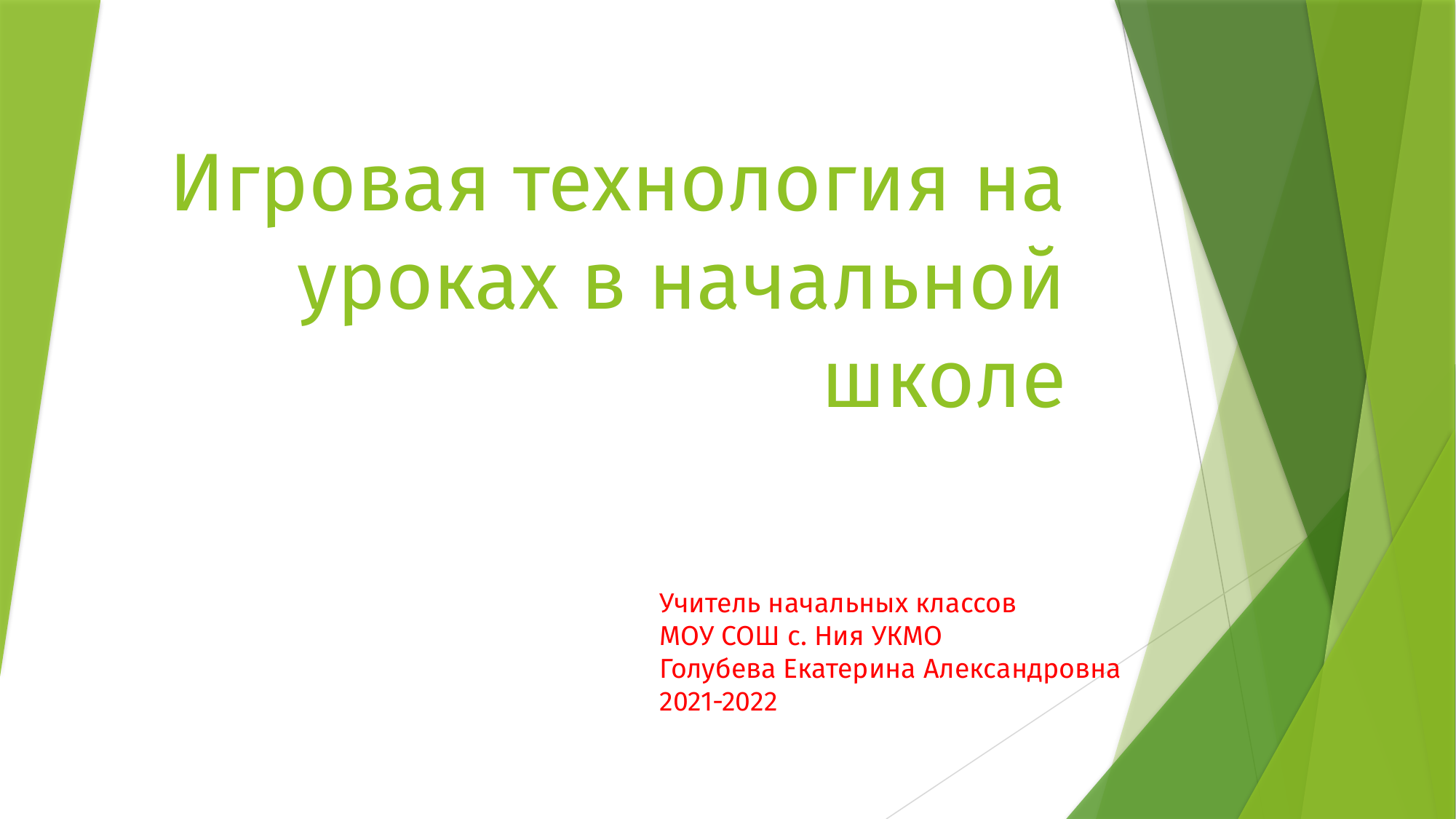

# Игровая технология на уроках в начальной школе
Учитель начальных классов
МОУ СОШ с. Ния УКМО
Голубева Екатерина Александровна
2021-2022